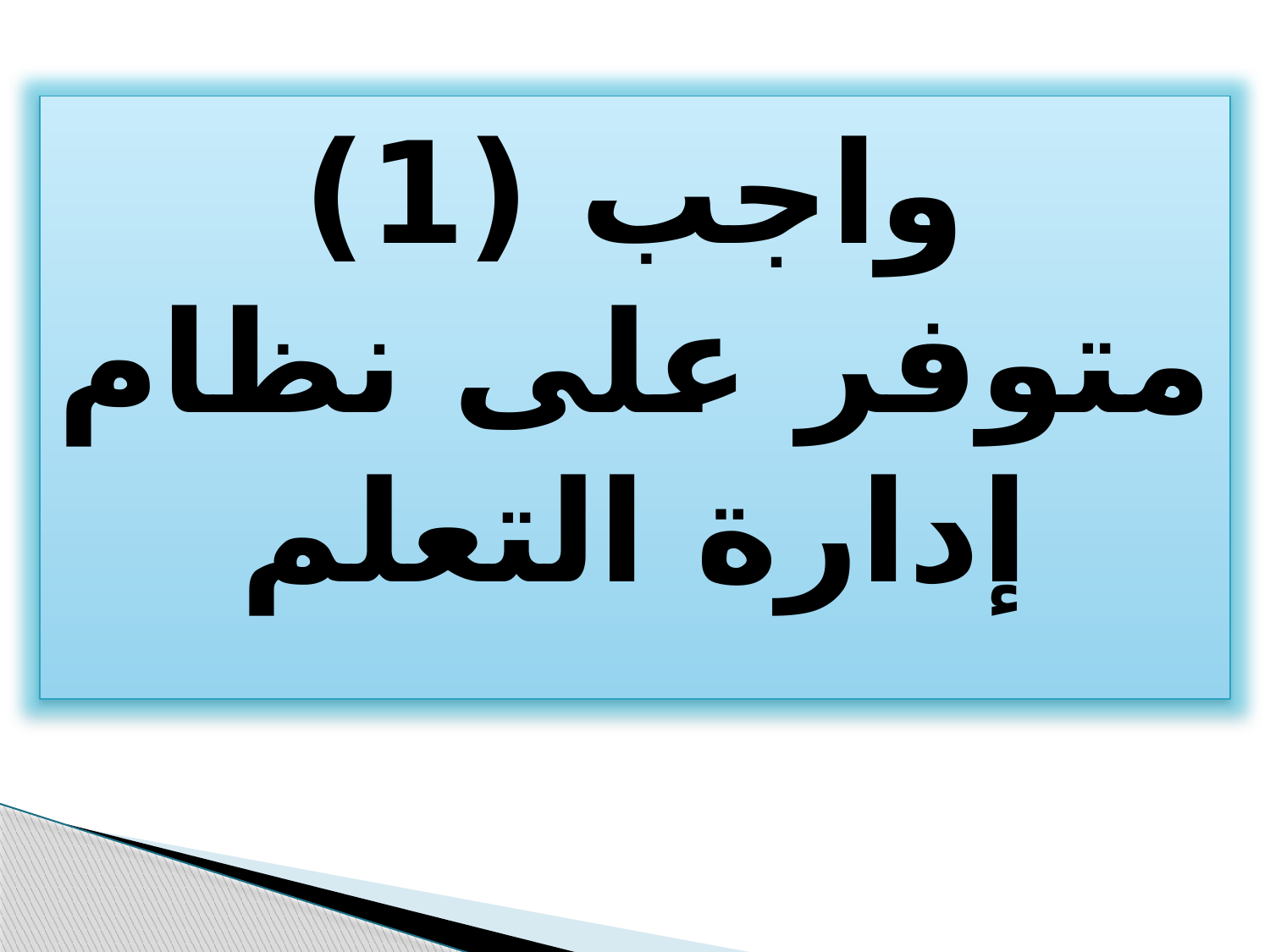

واجب (1)
متوفر على نظام إدارة التعلم